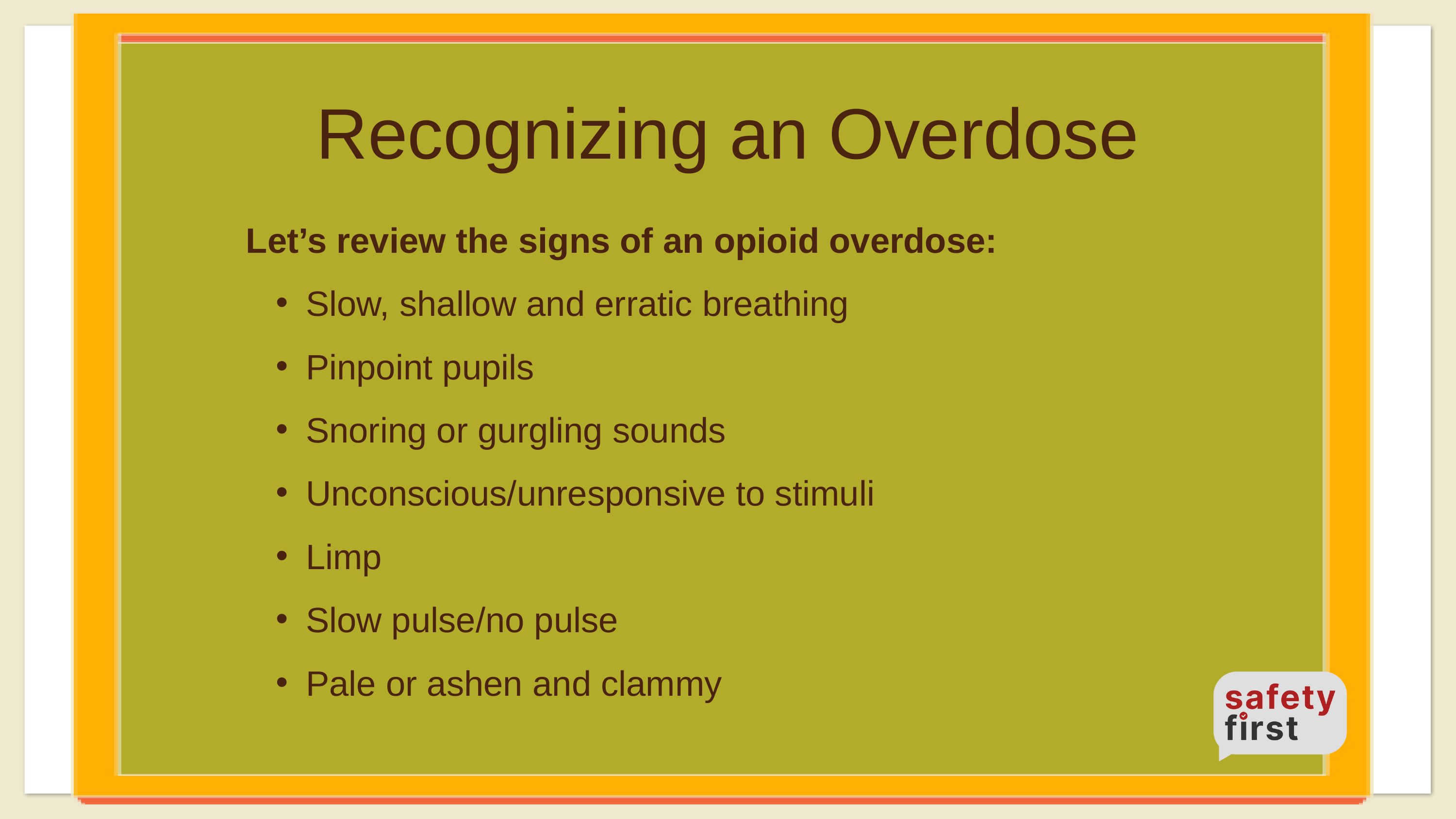

Recognizing an Overdose
Let’s review the signs of an opioid overdose:
Slow, shallow and erratic breathing
Pinpoint pupils
Snoring or gurgling sounds
Unconscious/unresponsive to stimuli
Limp
Slow pulse/no pulse
Pale or ashen and clammy